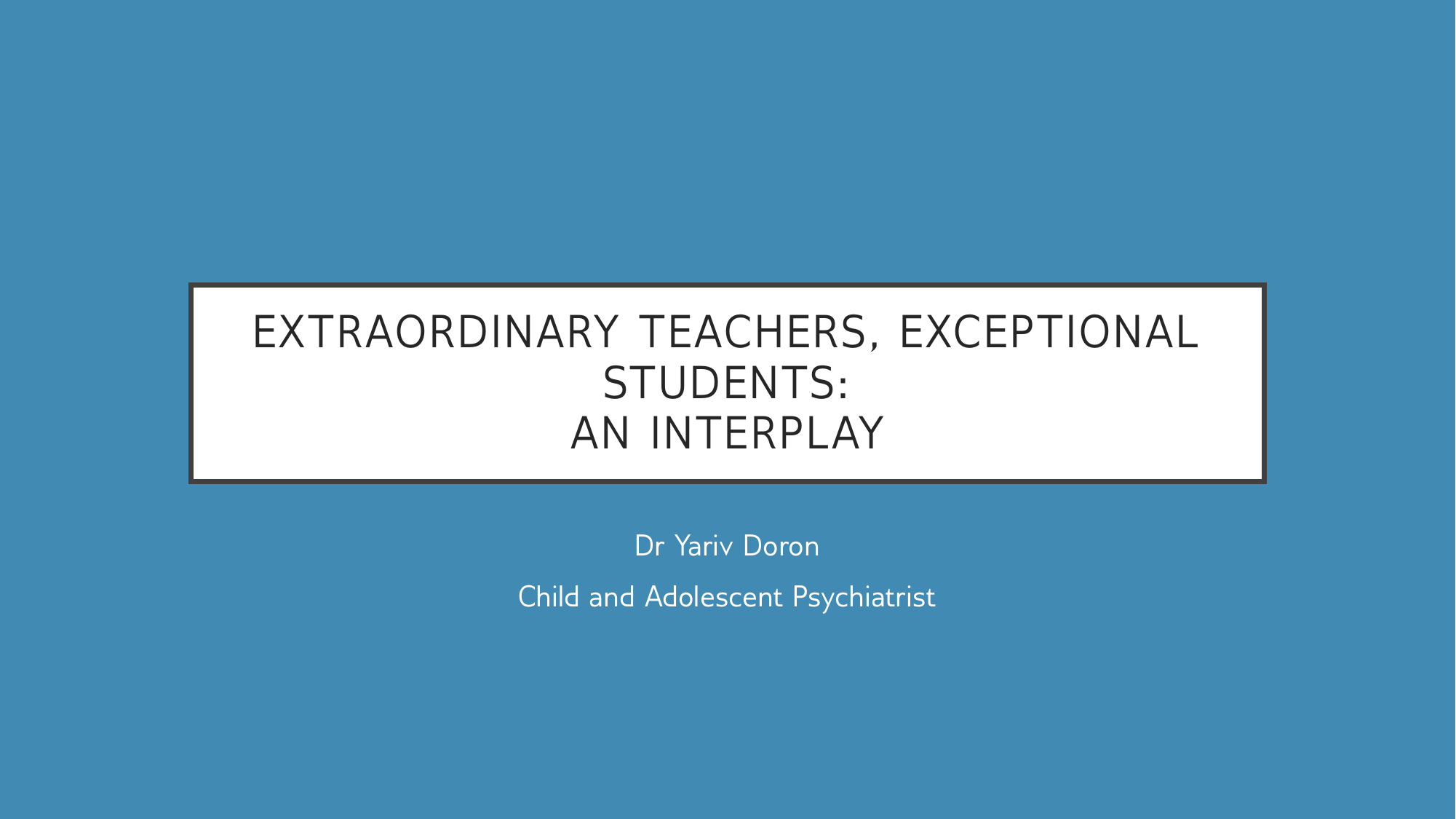

# Extraordinary teachers, exceptional students: An interplay
Dr Yariv Doron
Child and Adolescent Psychiatrist